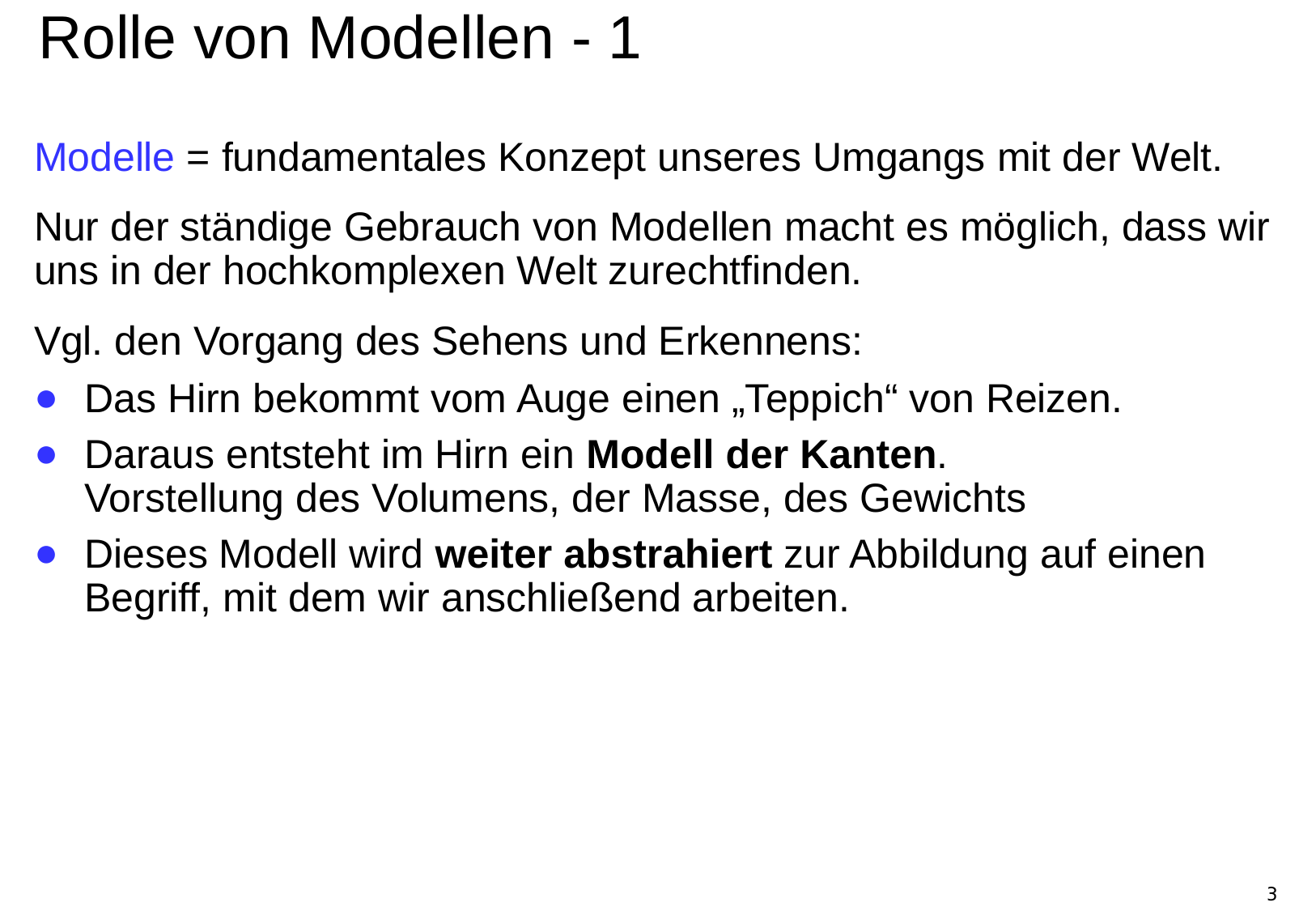

# Rolle von Modellen - 1
Modelle = fundamentales Konzept unseres Umgangs mit der Welt.
Nur der ständige Gebrauch von Modellen macht es möglich, dass wir uns in der hochkomplexen Welt zurechtfinden.
Vgl. den Vorgang des Sehens und Erkennens:
Das Hirn bekommt vom Auge einen „Teppich“ von Reizen.
Daraus entsteht im Hirn ein Modell der Kanten.
Vorstellung des Volumens, der Masse, des Gewichts
Dieses Modell wird weiter abstrahiert zur Abbildung auf einen Begriff, mit dem wir anschließend arbeiten.

3